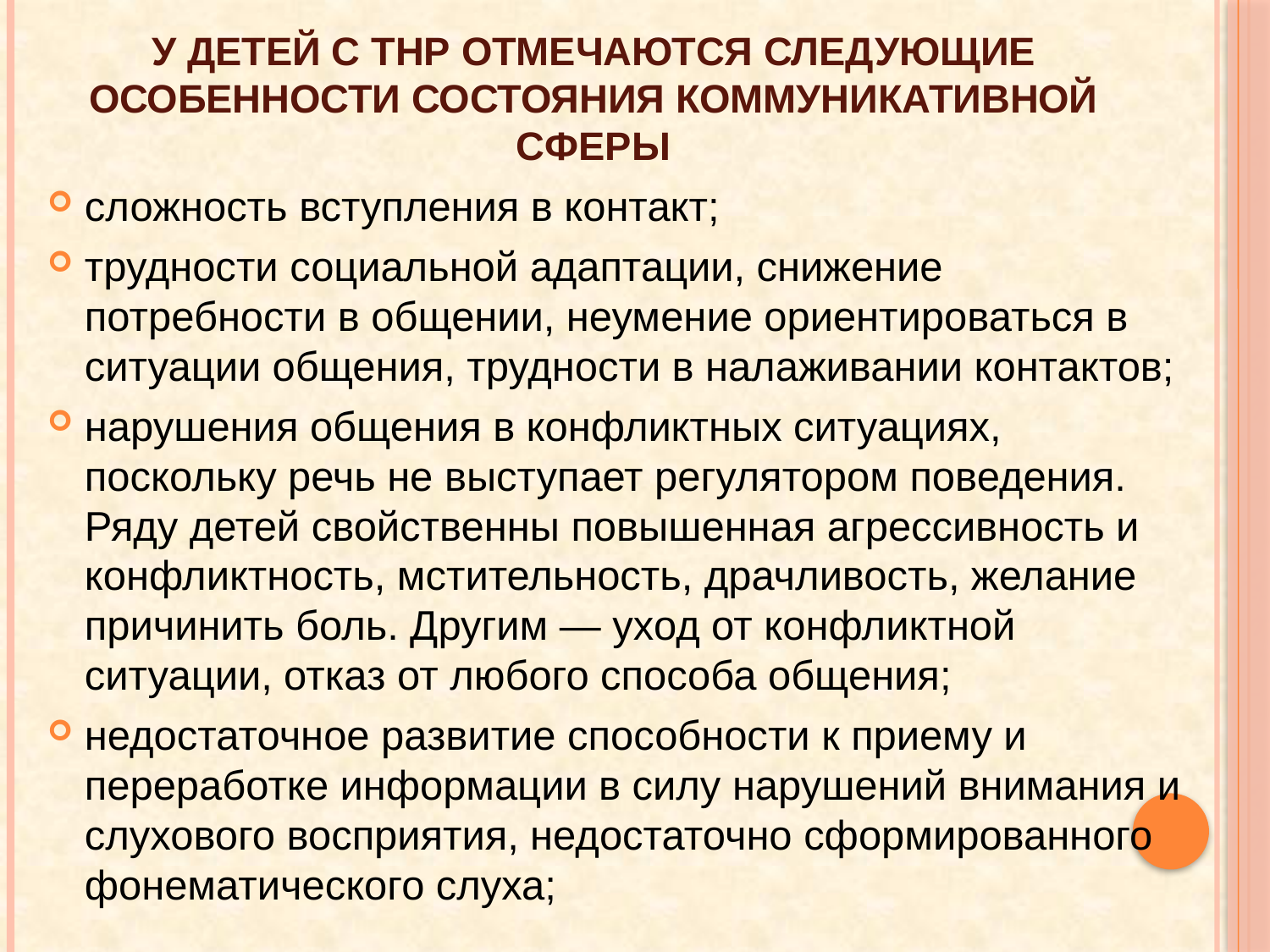

# У детей с ТНР отмечаются следующие особенности состояния коммуникативной сферы
сложность вступления в контакт;
трудности социальной адаптации, снижение потребности в общении, неумение ориентироваться в ситуации общения, трудности в налаживании контактов;
нарушения общения в конфликтных ситуациях, поскольку речь не выступает регулятором поведения. Ряду детей свойственны повышенная агрессивность и конфликтность, мстительность, драчливость, желание причинить боль. Другим — уход от конфликтной ситуации, отказ от любого способа общения;
недостаточное развитие способности к приему и переработке информации в силу нарушений внимания и слухового восприятия, недостаточно сформированного фонематического слуха;